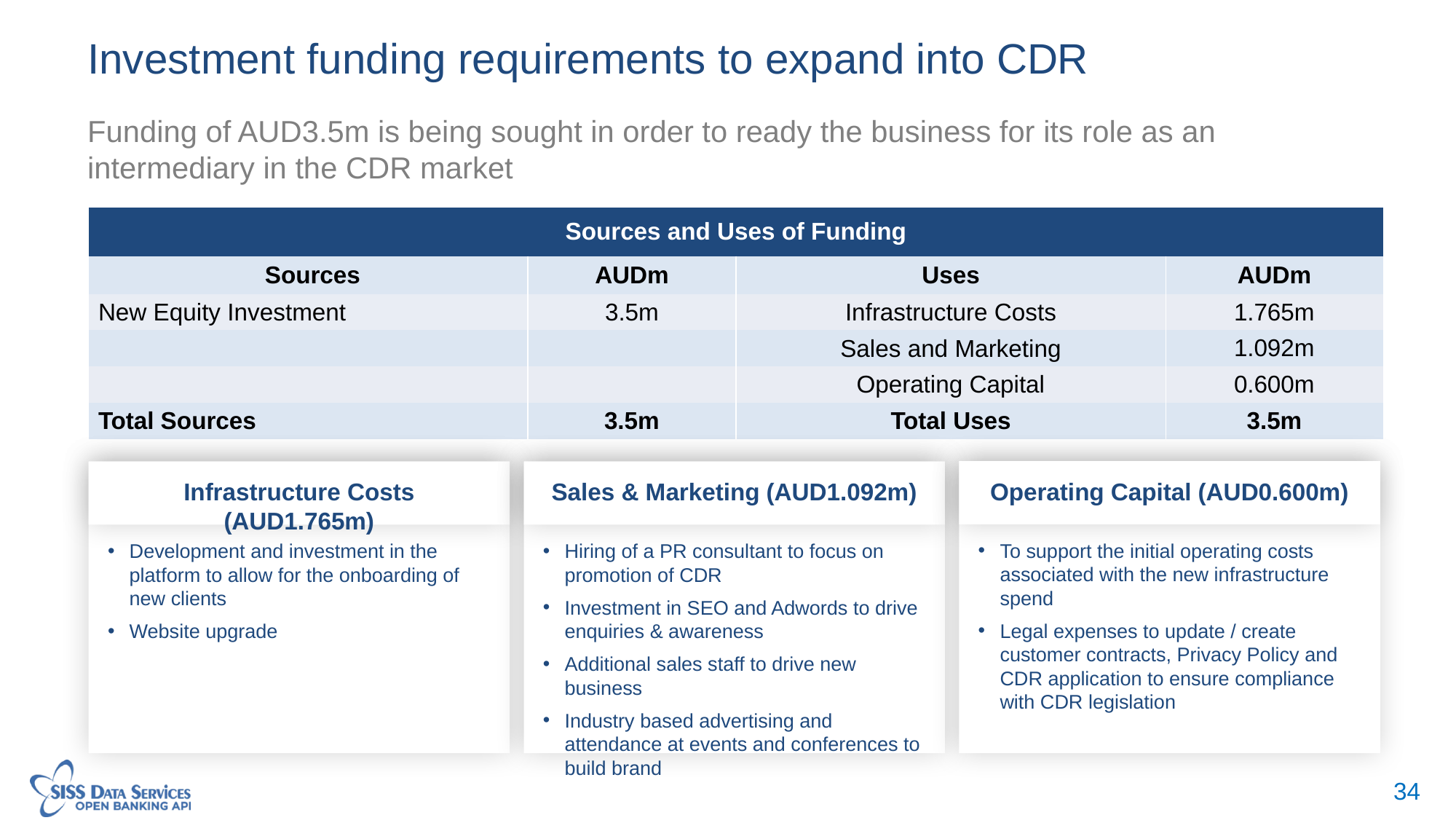

# Investment funding requirements to expand into CDR
Funding of AUD3.5m is being sought in order to ready the business for its role as an intermediary in the CDR market

| Sources and Uses of Funding |  |  |  |
| --- | --- | --- | --- |
| Sources | AUDm | Uses | AUDm |
| New Equity Investment | 3.5m | Infrastructure Costs | 1.765m |
|  |  | Sales and Marketing | 1.092m |
|  |  | Operating Capital | 0.600m |
| Total Sources | 3.5m | Total Uses | 3.5m |

Operating Capital (AUD0.600m)
To support the initial operating costs associated with the new infrastructure spend
Legal expenses to update / create customer contracts, Privacy Policy and CDR application to ensure compliance with CDR legislation

Sales & Marketing (AUD1.092m)
Hiring of a PR consultant to focus on promotion of CDR
Investment in SEO and Adwords to drive enquiries & awareness
Additional sales staff to drive new business
Industry based advertising and attendance at events and conferences to build brand

Infrastructure Costs (AUD1.765m)
Development and investment in the platform to allow for the onboarding of new clients
Website upgrade
34